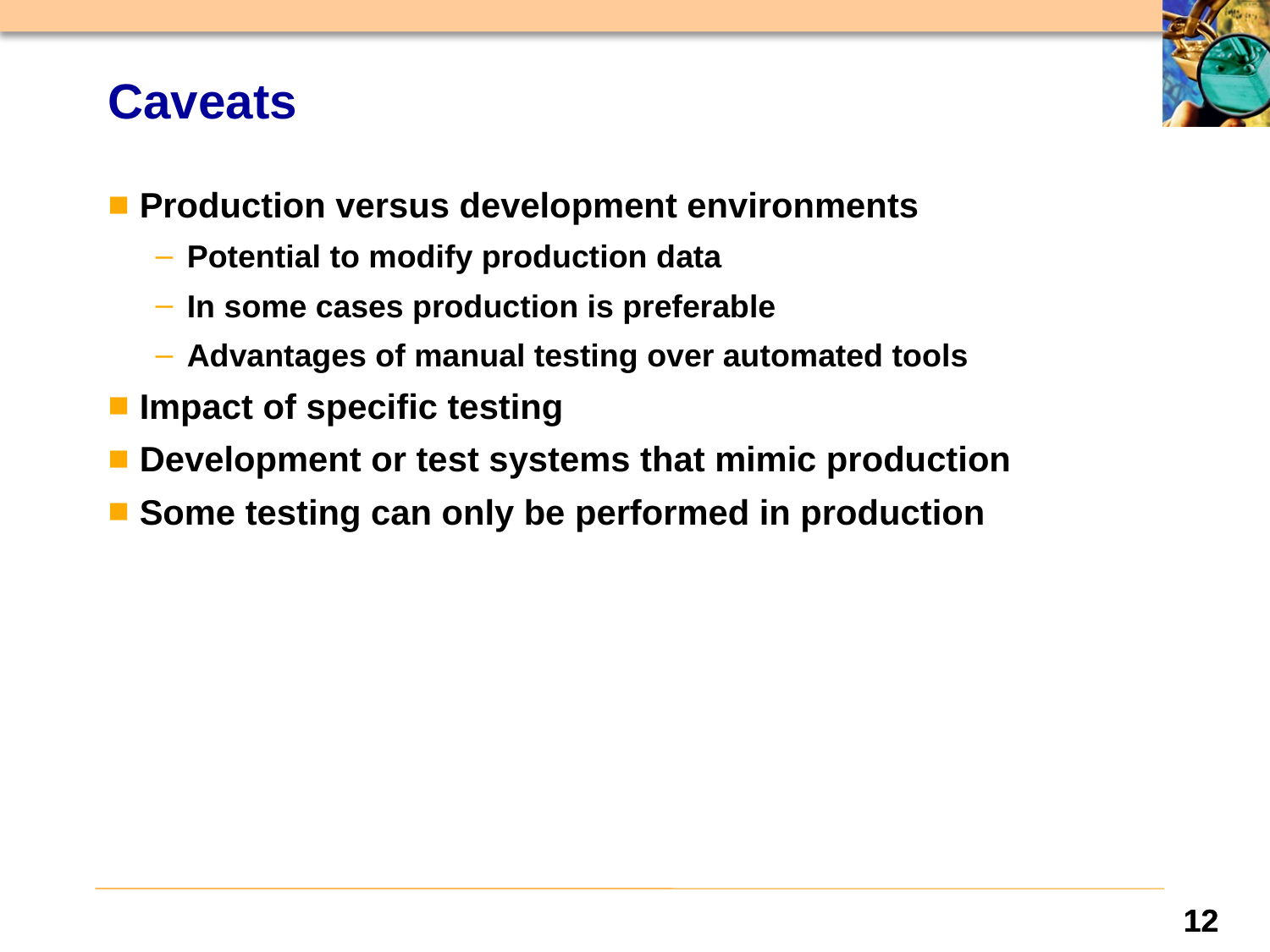

# Caveats
Production versus development environments
Potential to modify production data
In some cases production is preferable
Advantages of manual testing over automated tools
Impact of specific testing
Development or test systems that mimic production
Some testing can only be performed in production
12